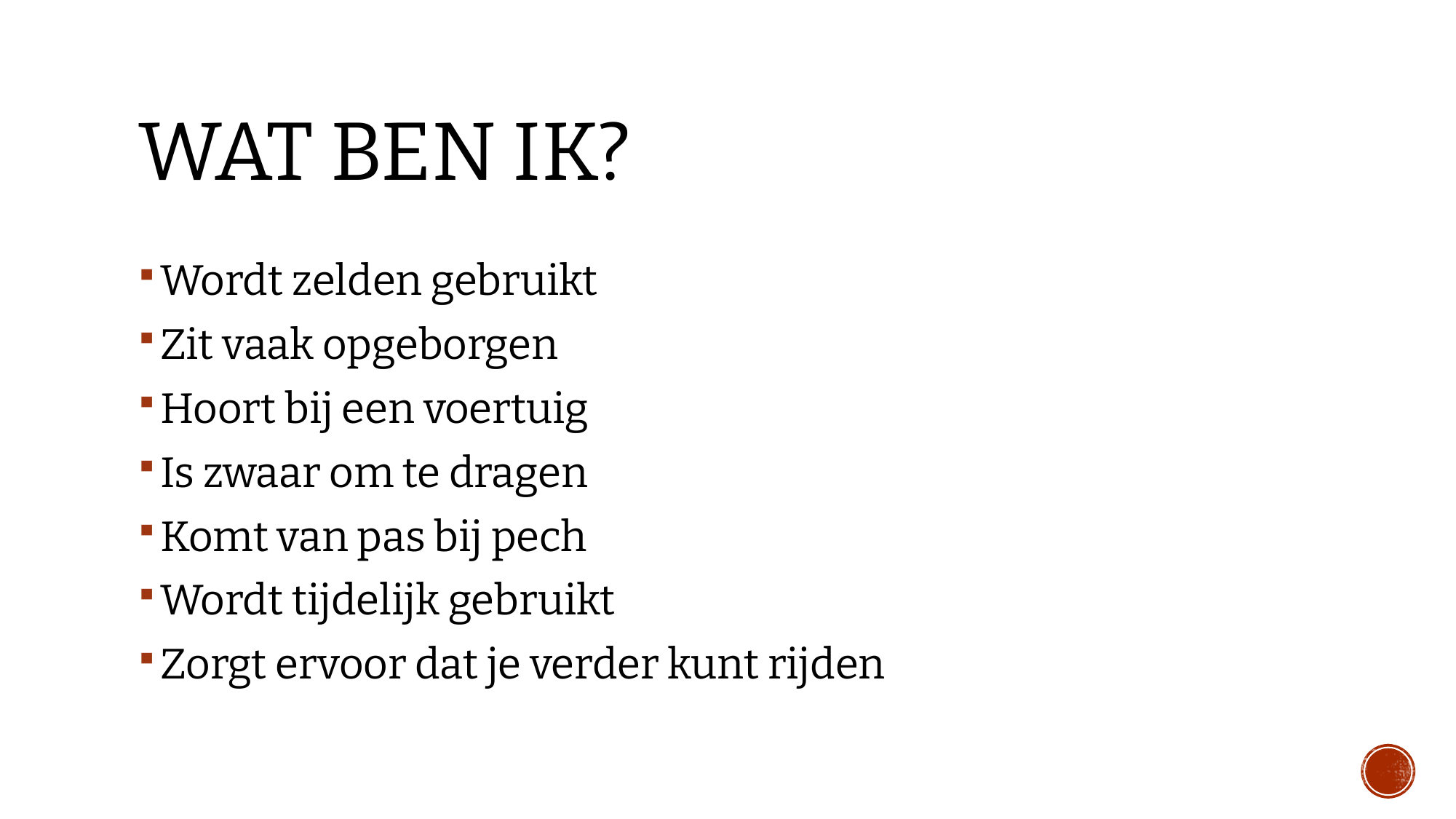

# Wat ben ik?
Wordt zelden gebruikt
Zit vaak opgeborgen
Hoort bij een voertuig
Is zwaar om te dragen
Komt van pas bij pech
Wordt tijdelijk gebruikt
Zorgt ervoor dat je verder kunt rijden